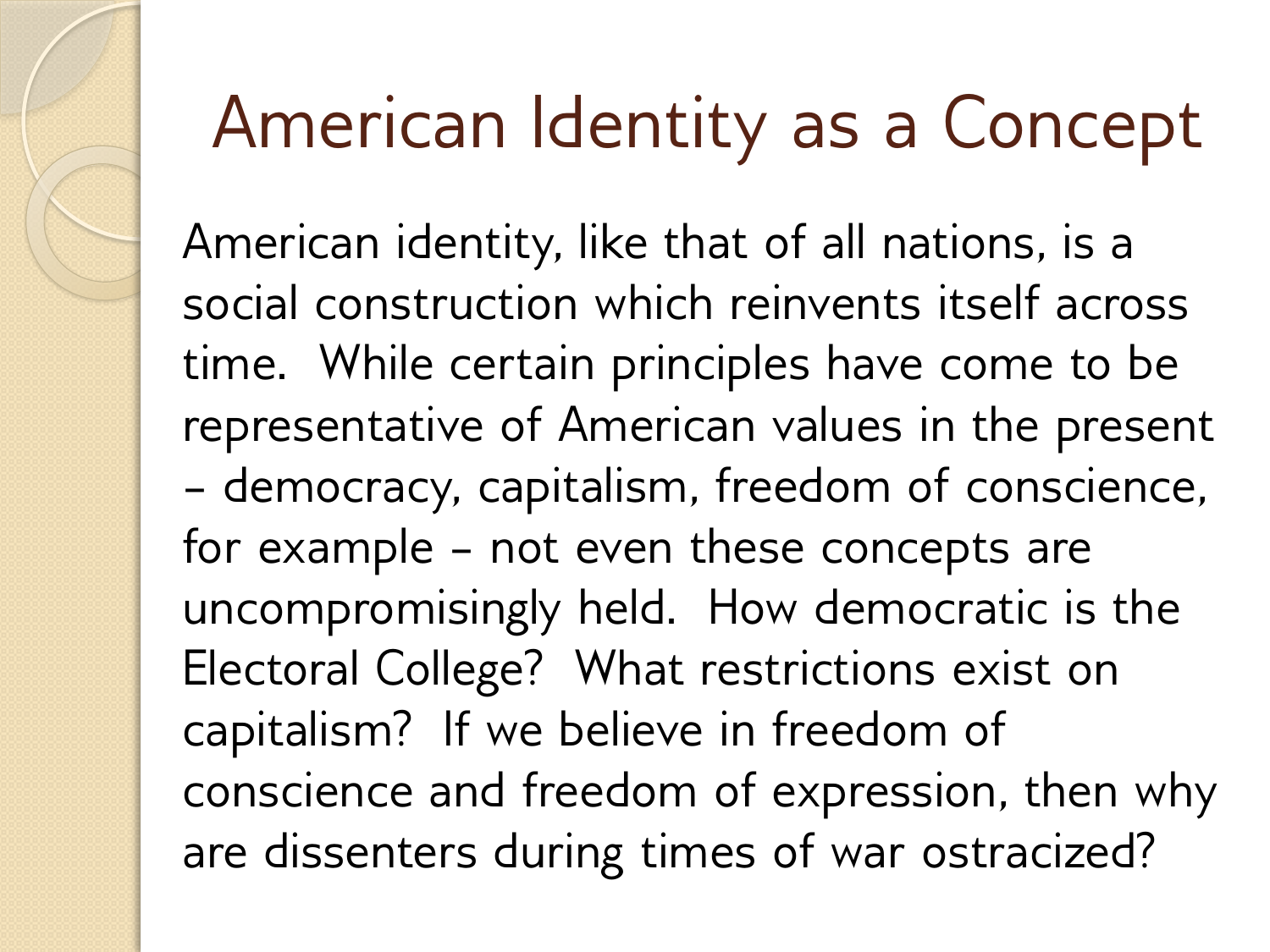

# American Identity as a Concept
American identity, like that of all nations, is a social construction which reinvents itself across time.  While certain principles have come to be representative of American values in the present – democracy, capitalism, freedom of conscience, for example – not even these concepts are uncompromisingly held.  How democratic is the Electoral College?  What restrictions exist on capitalism?  If we believe in freedom of conscience and freedom of expression, then why are dissenters during times of war ostracized?